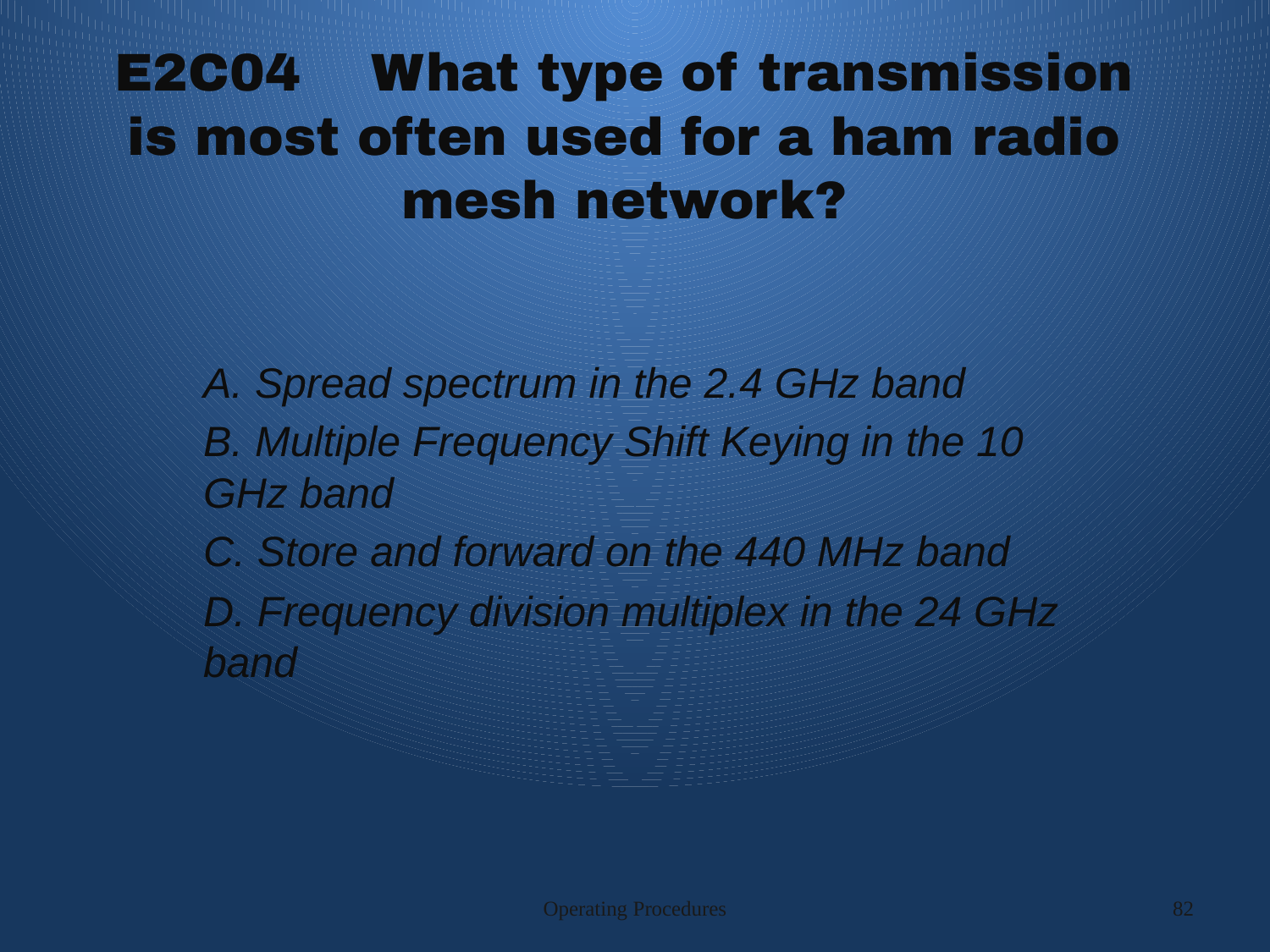

# E2C04    What type of transmission is most often used for a ham radio mesh network?
A. Spread spectrum in the 2.4 GHz band
B. Multiple Frequency Shift Keying in the 10 GHz band
C. Store and forward on the 440 MHz band
D. Frequency division multiplex in the 24 GHz band
Operating Procedures
82